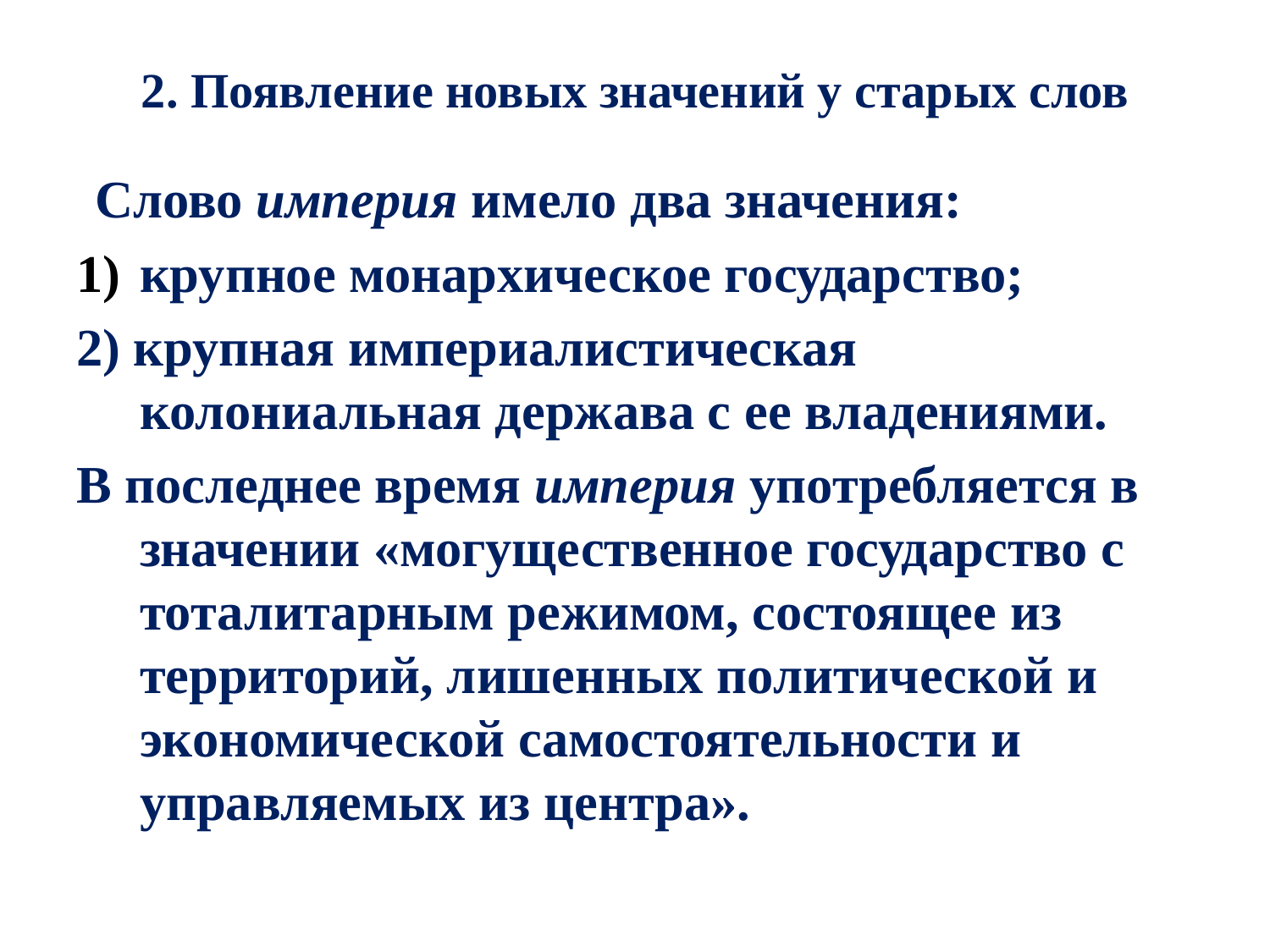

# 2. Появление новых значений у старых слов
Слово империя имело два значения:
крупное монархическое государство;
2) крупная империалистическая колониальная держава с ее владениями.
В последнее время империя употребляется в значении «могущественное государство с тоталитарным режимом, состоящее из территорий, лишенных политической и экономической самостоятельности и управляемых из центра».